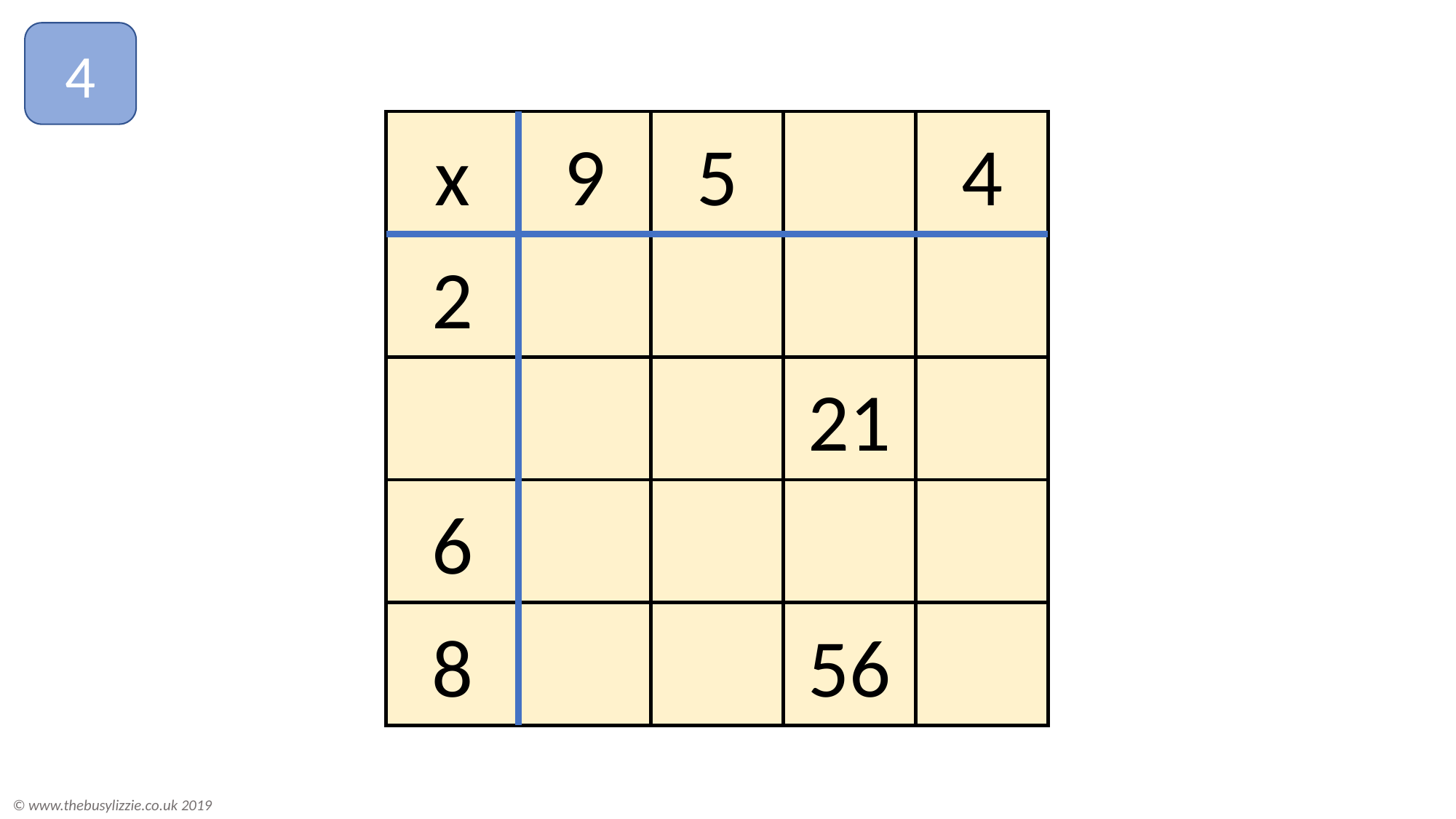

4
x
9
5

4
2

21

6

8

56

© www.thebusylizzie.co.uk 2019